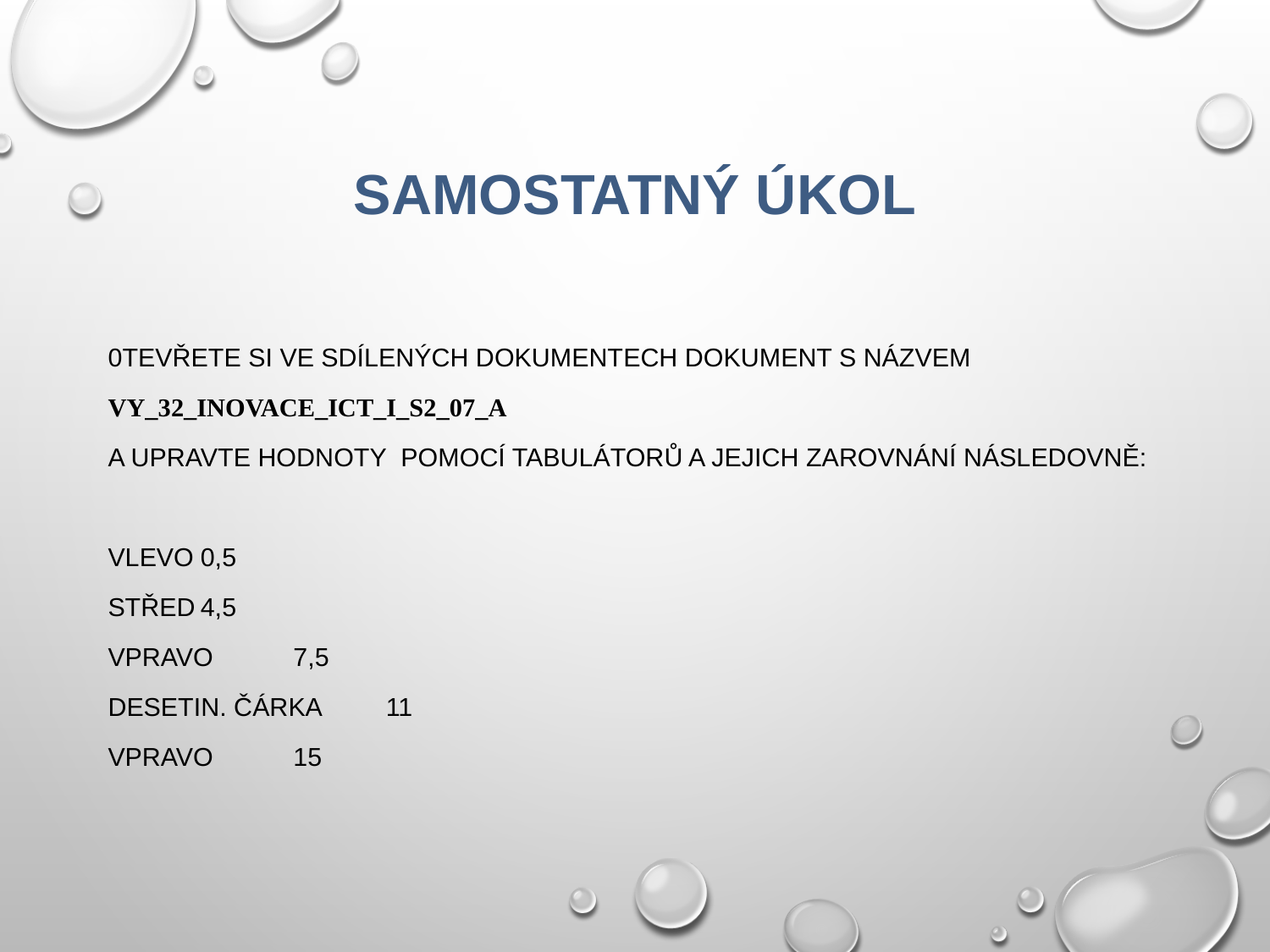

# Samostatný úkol
0tevřete si ve sdílených dokumentech dokument s názvem
VY_32_INOVACE_ICT_I_S2_07_a
A upravte hodnoty  pomocí tabulátorů a jejich zarovnání následovně:

Vlevo			0,5
Střed			4,5
Vpravo			7,5
Desetin. čárka 		11
Vpravo			15